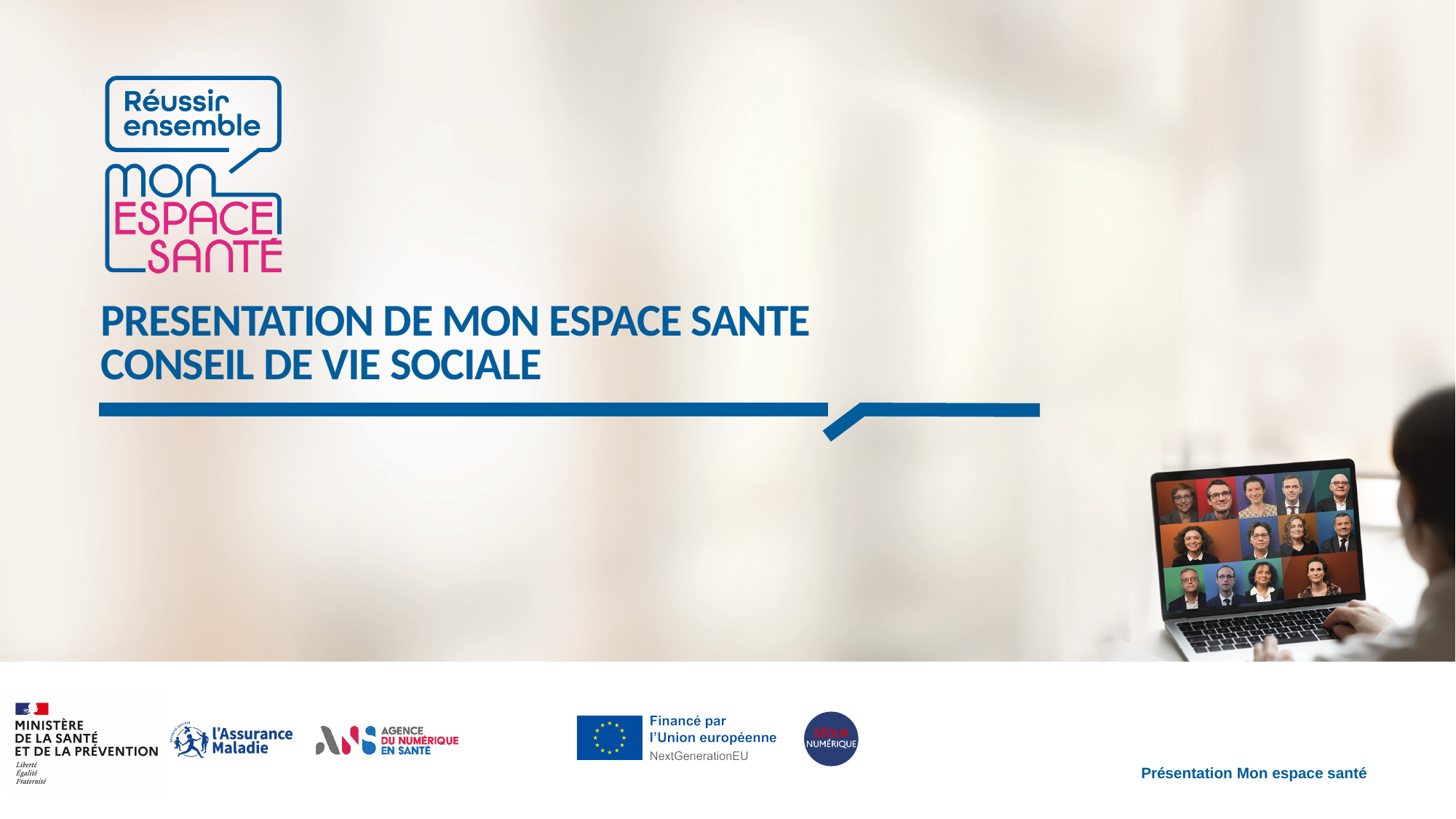

# PRESENTATION DE MON ESPACE SANTE CONSEIL DE VIE Sociale